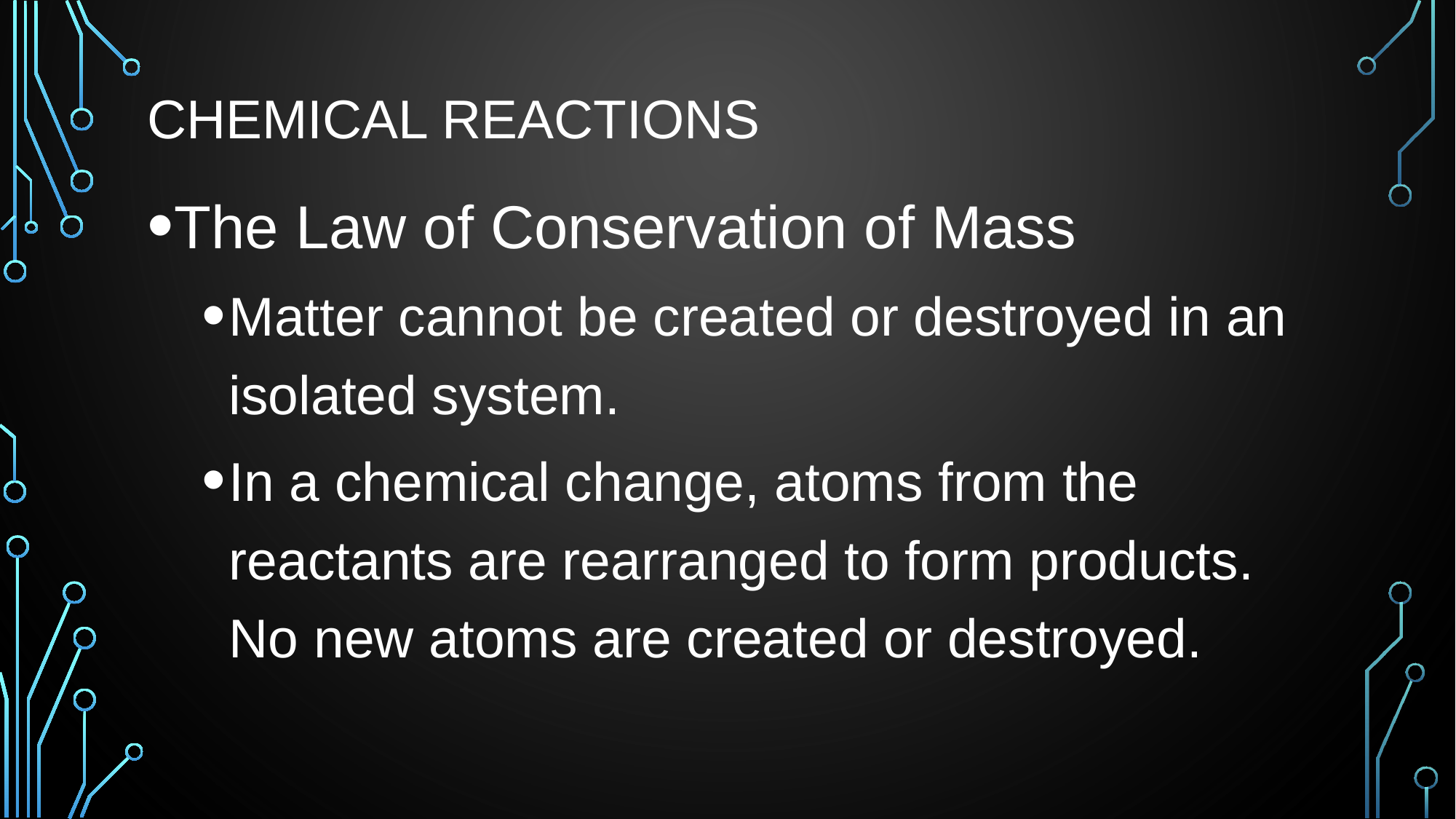

# Chemical reactions
The Law of Conservation of Mass
Matter cannot be created or destroyed in an isolated system.
In a chemical change, atoms from the reactants are rearranged to form products. No new atoms are created or destroyed.